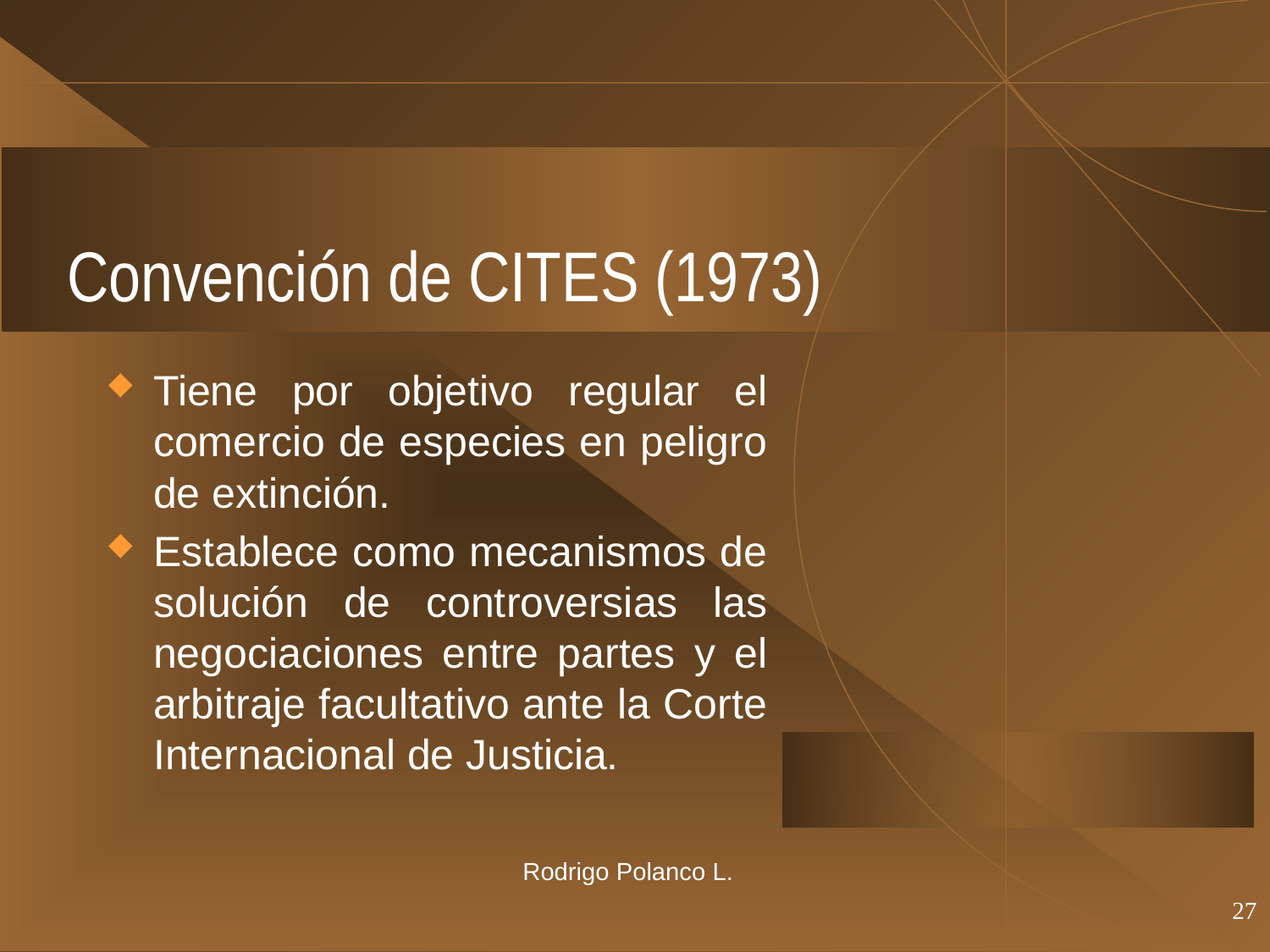

# Convención de CITES (1973)
Tiene por objetivo regular el comercio de especies en peligro de extinción.
Establece como mecanismos de solución de controversias las negociaciones entre partes y el arbitraje facultativo ante la Corte Internacional de Justicia.
Rodrigo Polanco L.
27